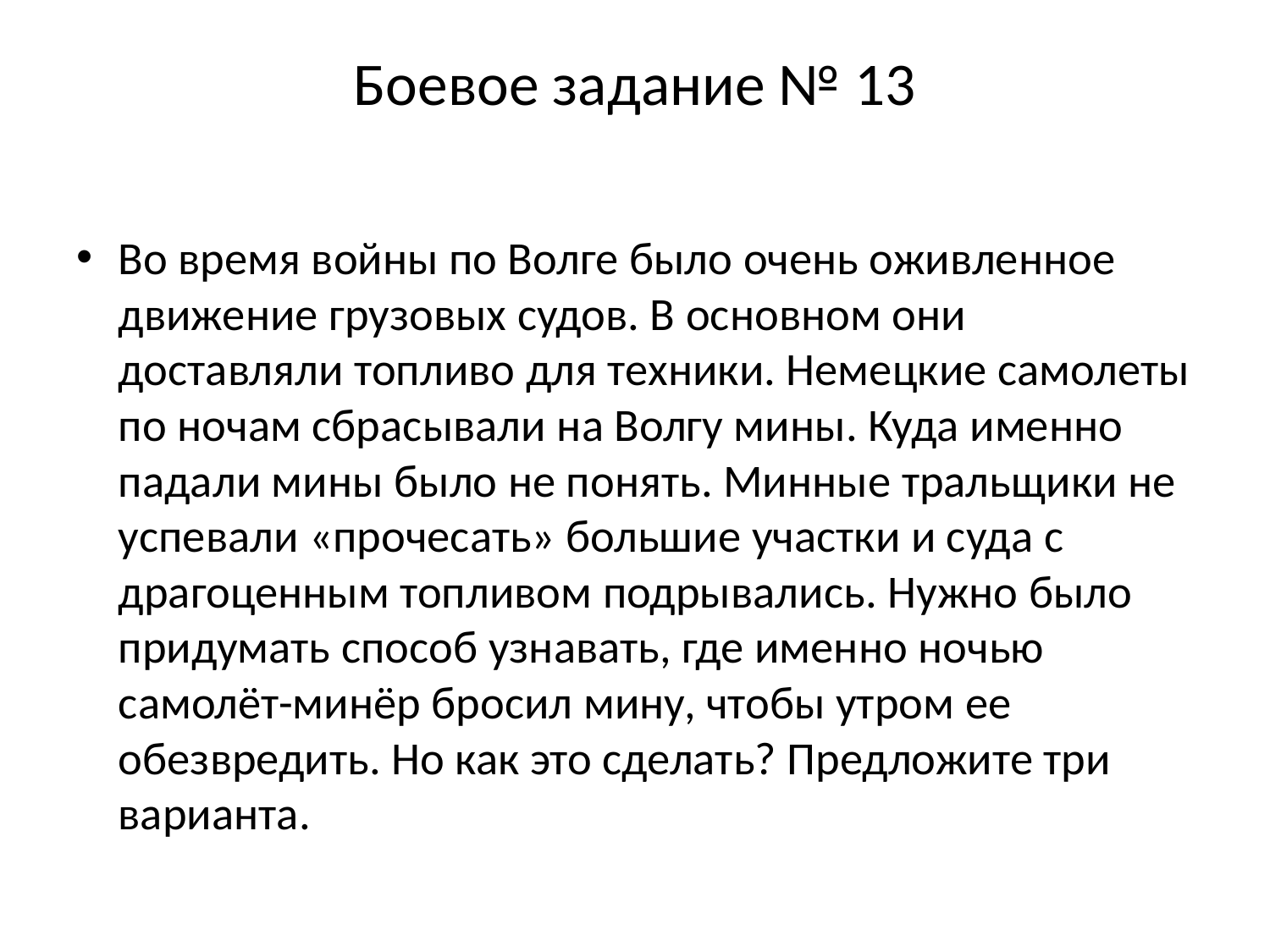

# Боевое задание № 13
Во время войны по Волге было очень оживленное движение грузовых судов. В основном они доставляли топливо для техники. Немецкие самолеты по ночам сбрасывали на Волгу мины. Куда именно падали мины было не понять. Минные тральщики не успевали «прочесать» большие участки и суда с драгоценным топливом подрывались. Нужно было придумать способ узнавать, где именно ночью самолёт-минёр бросил мину, чтобы утром ее обезвредить. Но как это сделать? Предложите три варианта.